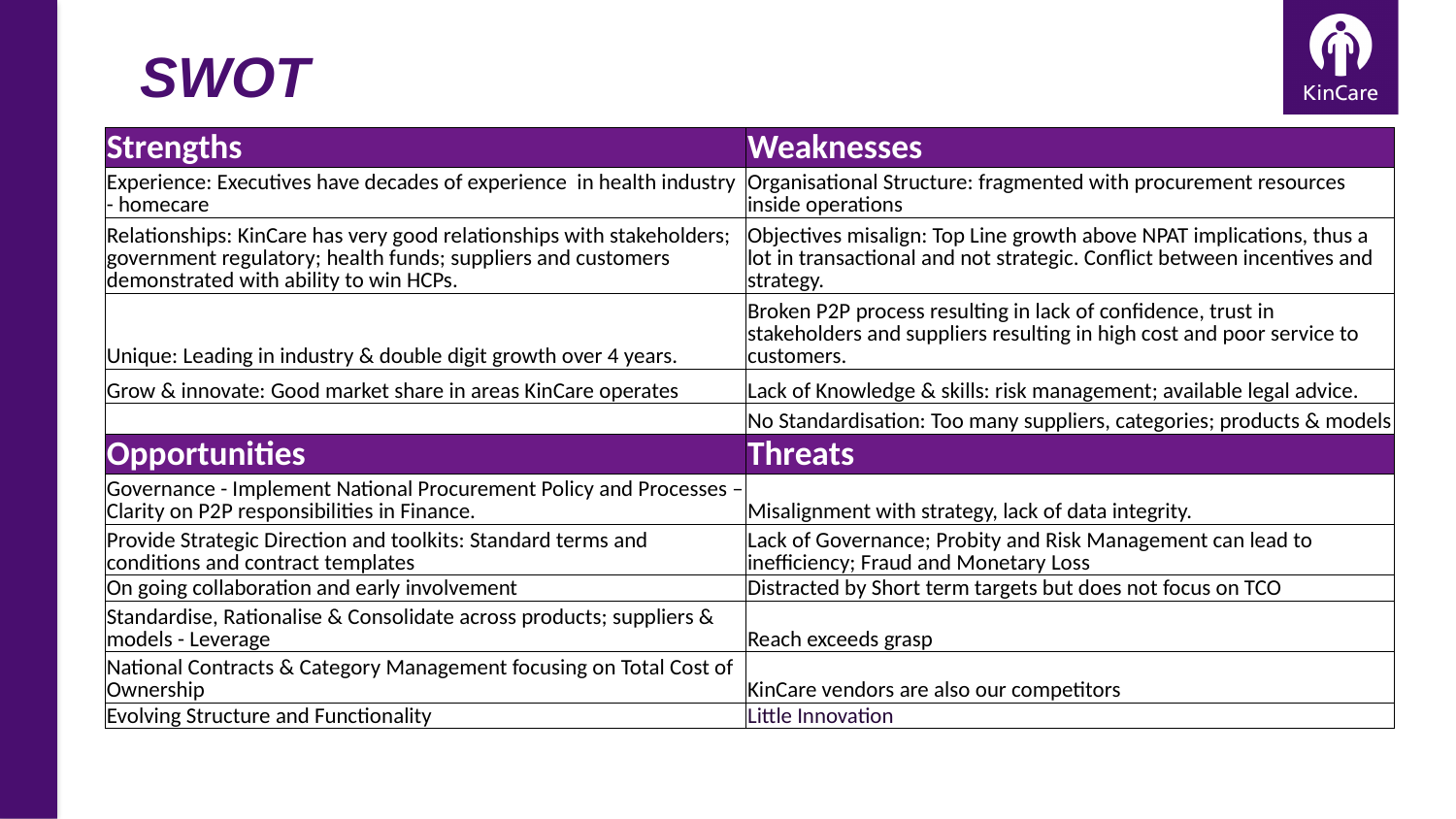

SWOT
| Strengths | Weaknesses |
| --- | --- |
| Experience: Executives have decades of experience in health industry - homecare | Organisational Structure: fragmented with procurement resources inside operations |
| Relationships: KinCare has very good relationships with stakeholders; government regulatory; health funds; suppliers and customers demonstrated with ability to win HCPs. | Objectives misalign: Top Line growth above NPAT implications, thus a lot in transactional and not strategic. Conflict between incentives and strategy. |
| Unique: Leading in industry & double digit growth over 4 years. | Broken P2P process resulting in lack of confidence, trust in stakeholders and suppliers resulting in high cost and poor service to customers. |
| Grow & innovate: Good market share in areas KinCare operates | Lack of Knowledge & skills: risk management; available legal advice. |
|  | No Standardisation: Too many suppliers, categories; products & models |
| Opportunities | Threats |
| Governance - Implement National Procurement Policy and Processes – Clarity on P2P responsibilities in Finance. | Misalignment with strategy, lack of data integrity. |
| Provide Strategic Direction and toolkits: Standard terms and conditions and contract templates | Lack of Governance; Probity and Risk Management can lead to inefficiency; Fraud and Monetary Loss |
| On going collaboration and early involvement | Distracted by Short term targets but does not focus on TCO |
| Standardise, Rationalise & Consolidate across products; suppliers & models - Leverage | Reach exceeds grasp |
| National Contracts & Category Management focusing on Total Cost of Ownership | KinCare vendors are also our competitors |
| Evolving Structure and Functionality | Little Innovation |